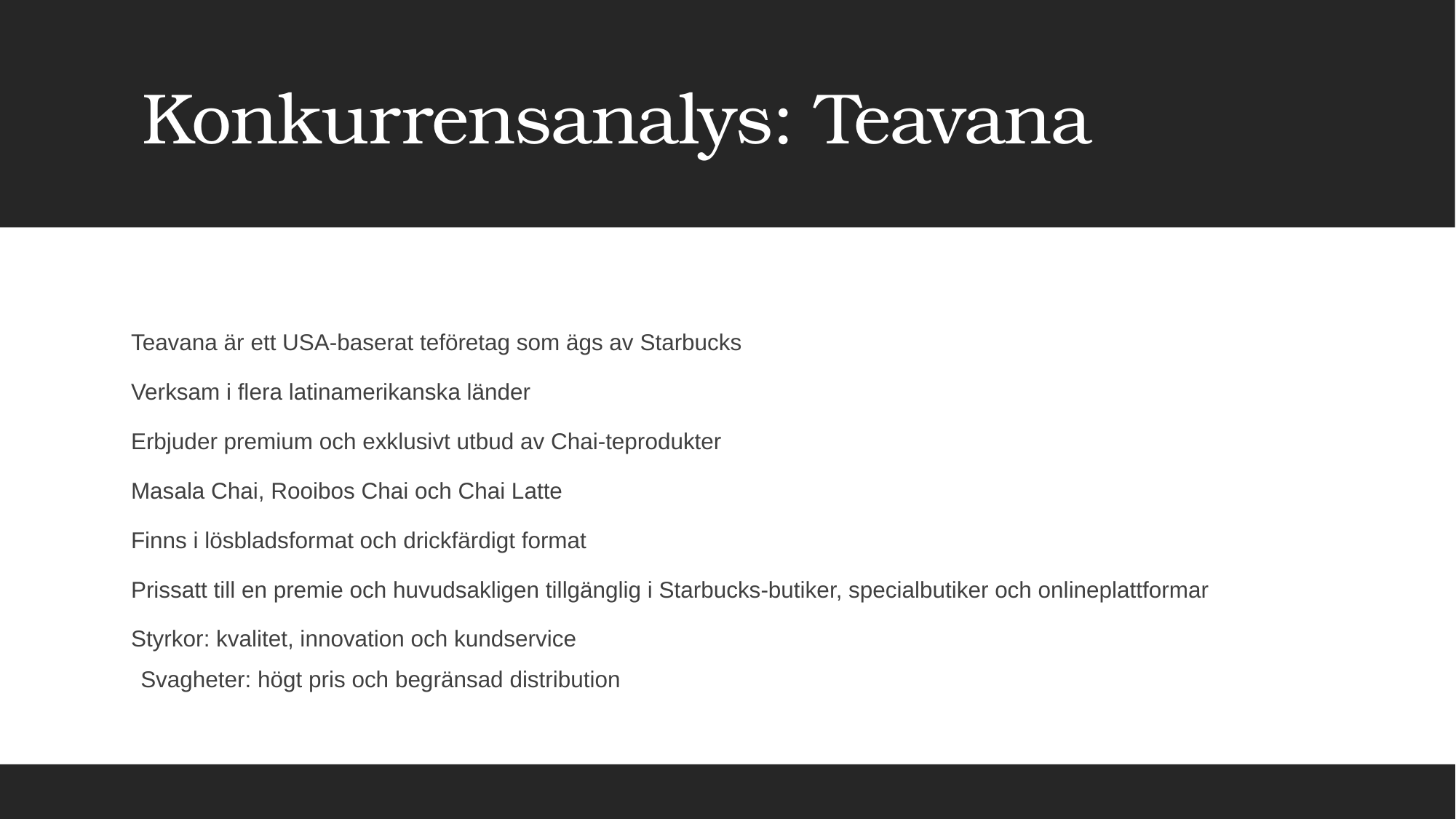

# Konkurrensanalys: Teavana
Teavana är ett USA-baserat teföretag som ägs av Starbucks
Verksam i flera latinamerikanska länder
Erbjuder premium och exklusivt utbud av Chai-teprodukter
Masala Chai, Rooibos Chai och Chai Latte
Finns i lösbladsformat och drickfärdigt format
Prissatt till en premie och huvudsakligen tillgänglig i Starbucks-butiker, specialbutiker och onlineplattformar
Styrkor: kvalitet, innovation och kundservice
Svagheter: högt pris och begränsad distribution